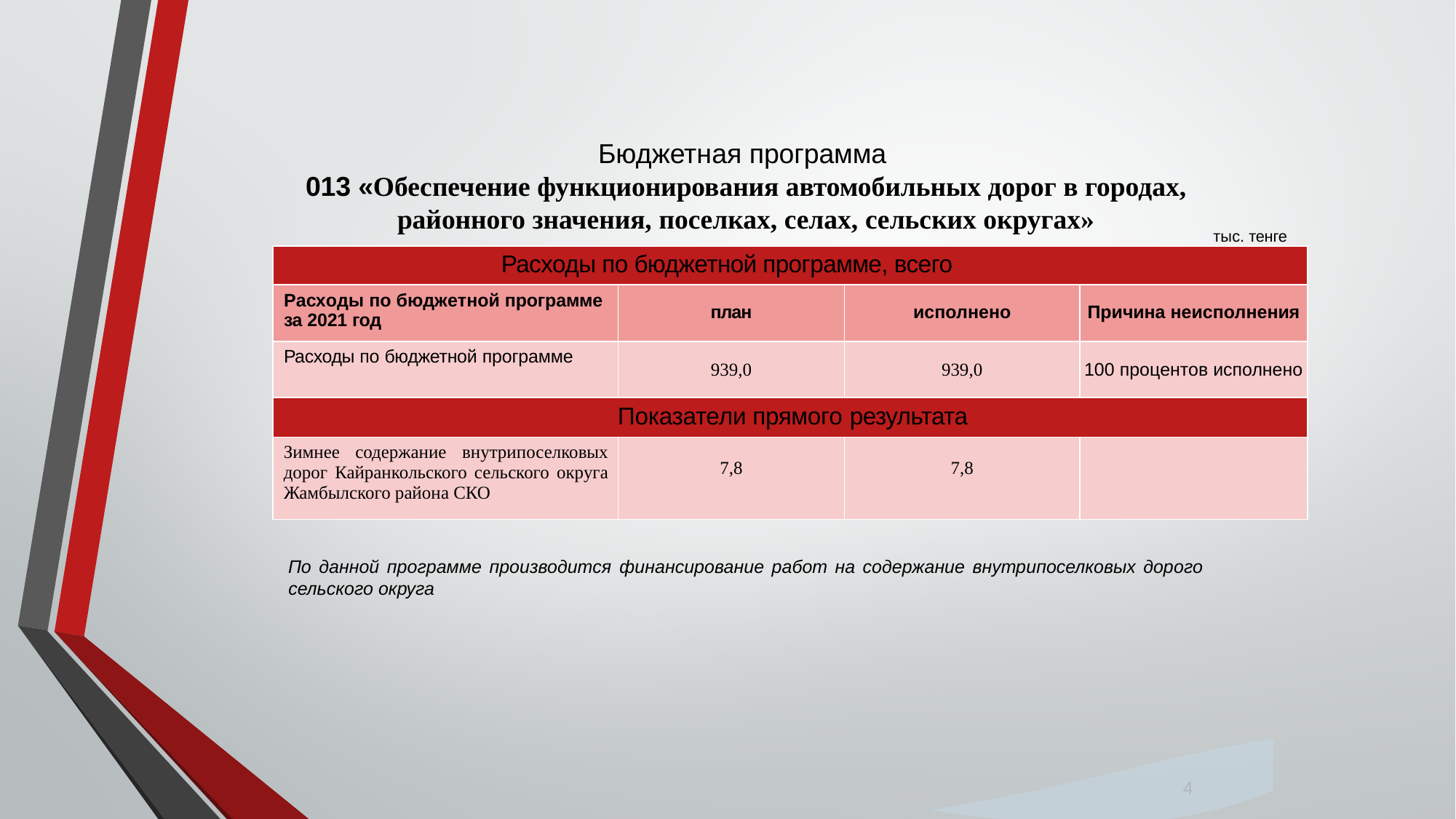

# Бюджетная программа 013 «Обеспечение функционирования автомобильных дорог в городах, районного значения, поселках, селах, сельских округах» »
тыс. тенге
| Расходы по бюджетной программе, всего |  |  |  |
| --- | --- | --- | --- |
| Расходы по бюджетной программе за 2021 год | план | исполнено | Причина неисполнения |
| Расходы по бюджетной программе | 939,0 | 939,0 | 100 процентов исполнено |
| Показатели прямого результата |  |  |  |
| Зимнее содержание внутрипоселковых дорог Кайранкольского сельского округа Жамбылского района СКО | 7,8 | 7,8 |  |
По данной программе производится финансирование работ на содержание внутрипоселковых дорого сельского округа

        4